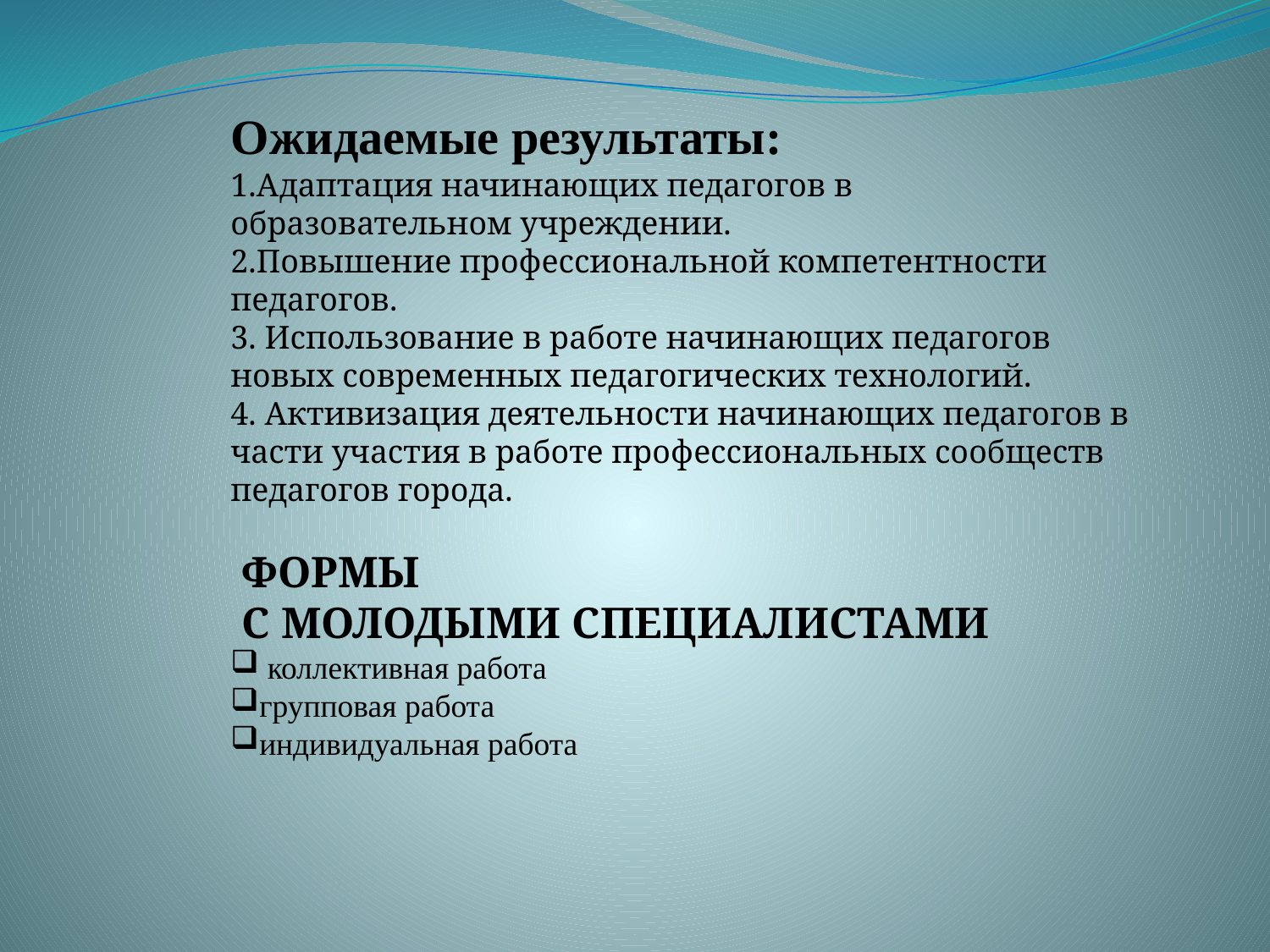

Ожидаемые результаты:
1.Адаптация начинающих педагогов в образовательном учреждении.
2.Повышение профессиональной компетентности педагогов.
3. Использование в работе начинающих педагогов новых современных педагогических технологий.
4. Активизация деятельности начинающих педагогов в части участия в работе профессиональных сообществ педагогов города.

 ФОРМЫ
 С МОЛОДЫМИ СПЕЦИАЛИСТАМИ
 коллективная работа
групповая работа
индивидуальная работа